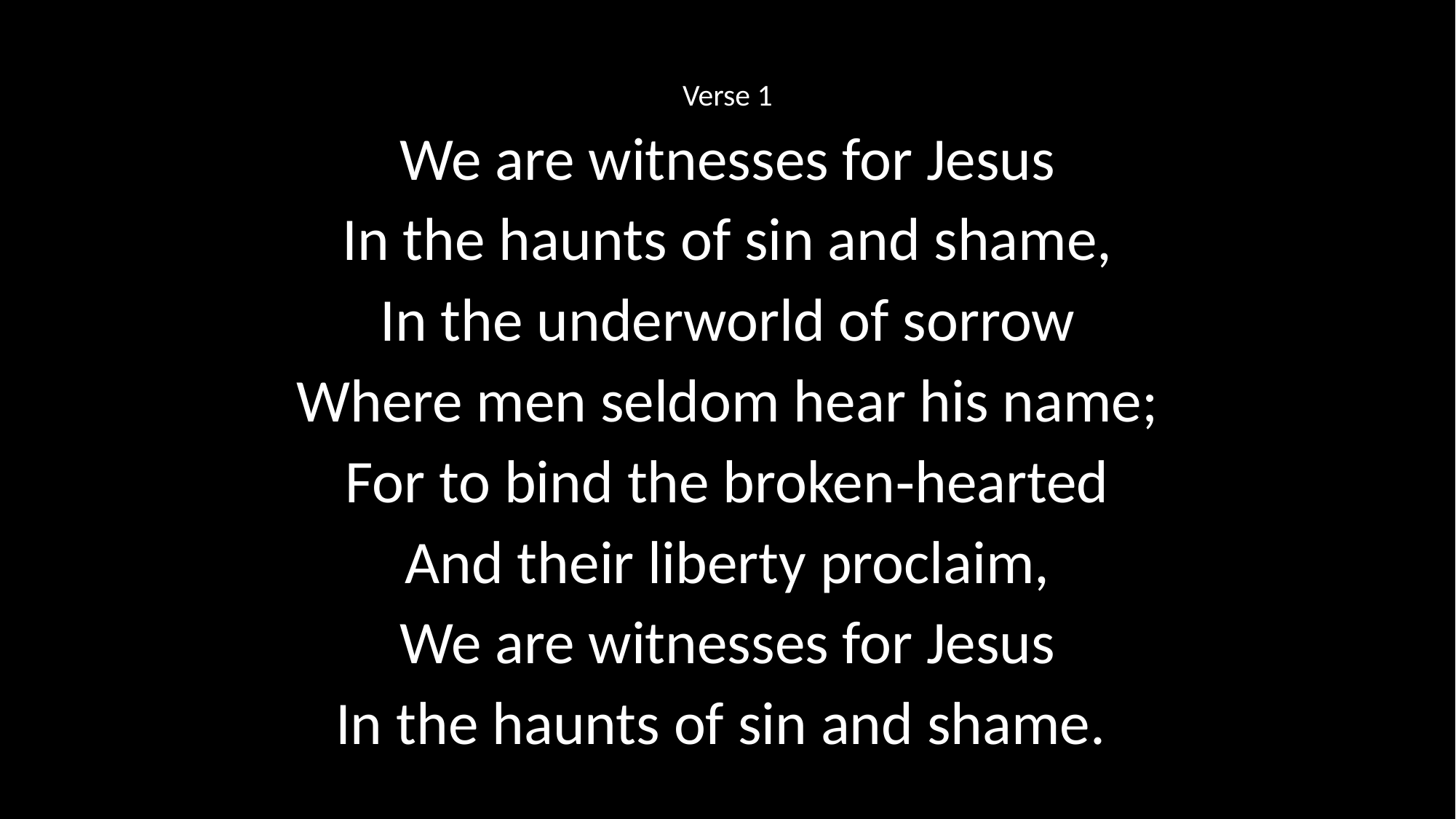

Verse 1
We are witnesses for Jesus
In the haunts of sin and shame,
In the underworld of sorrow
Where men seldom hear his name;
For to bind the broken‑hearted
And their liberty proclaim,
We are witnesses for Jesus
In the haunts of sin and shame.